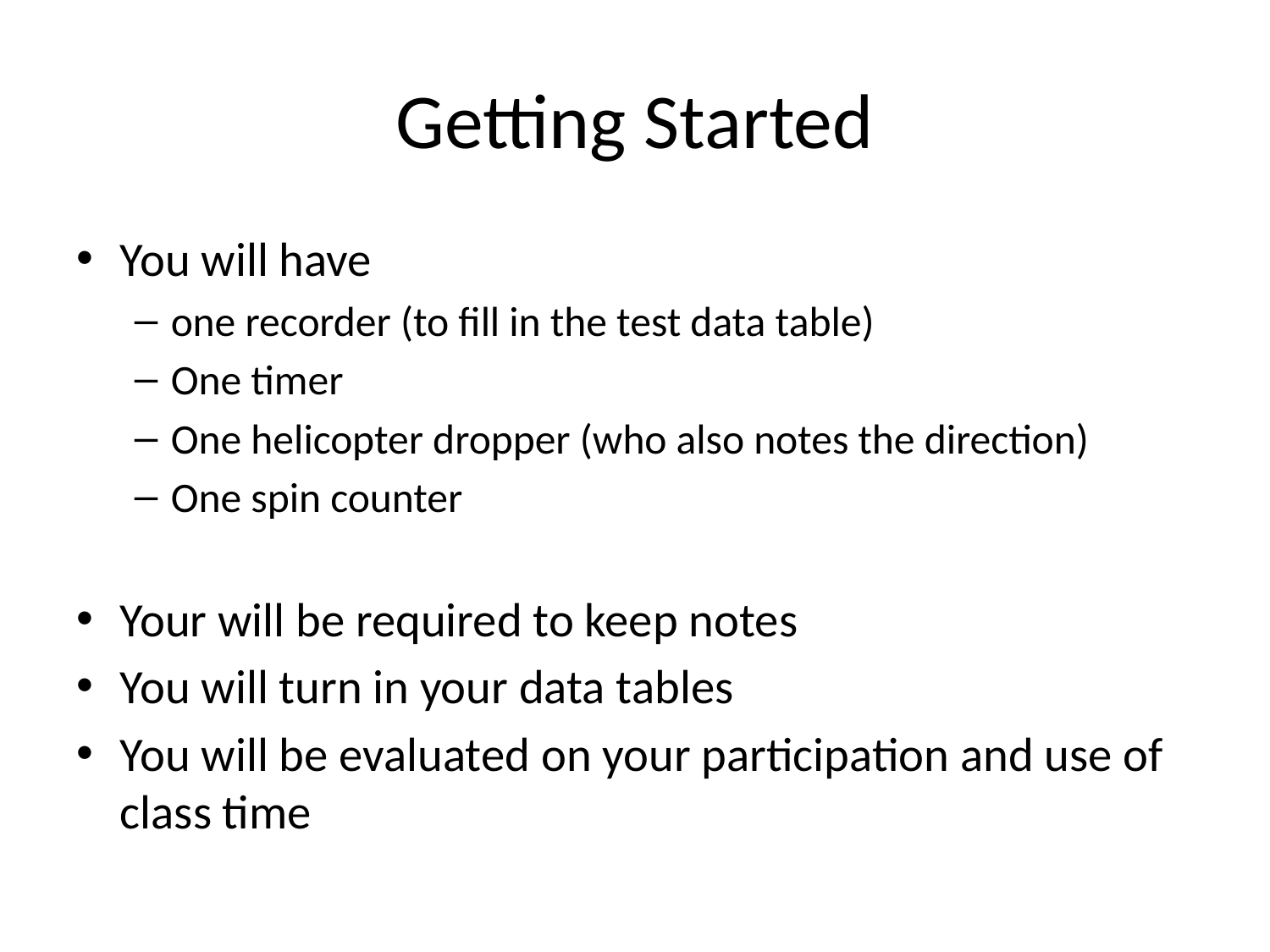

# Getting Started
You will have
one recorder (to fill in the test data table)
One timer
One helicopter dropper (who also notes the direction)
One spin counter

Your will be required to keep notes
You will turn in your data tables
You will be evaluated on your participation and use of class time